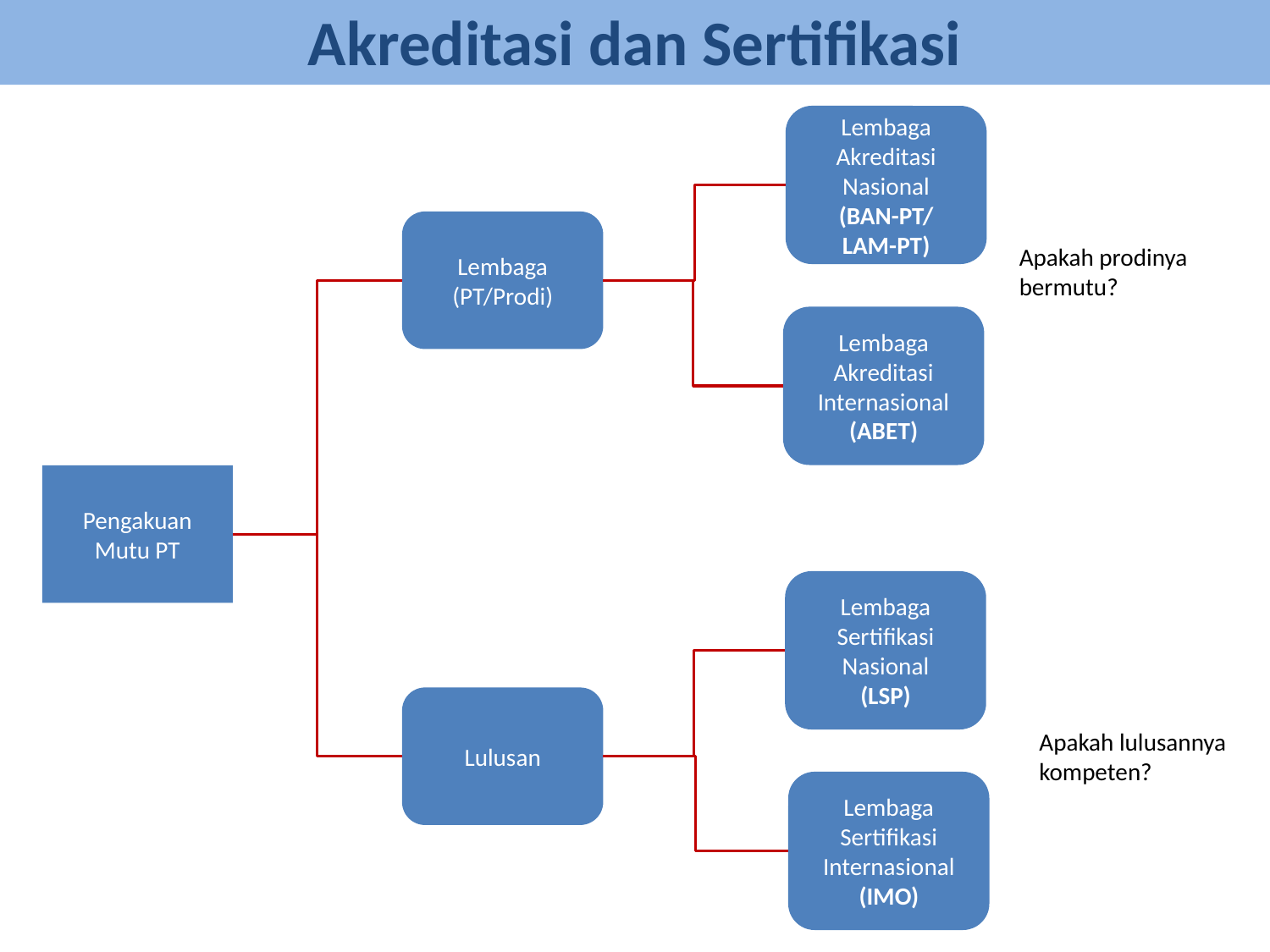

Akreditasi dan Sertifikasi
Lembaga Akreditasi Nasional
(BAN-PT/
LAM-PT)
Lembaga
(PT/Prodi)
Apakah prodinya
bermutu?
Lembaga Akreditasi Internasional
(ABET)
Pengakuan Mutu PT
Lembaga Sertifikasi Nasional
(LSP)
Lulusan
Apakah lulusannya
kompeten?
Lembaga Sertifikasi Internasional
(IMO)